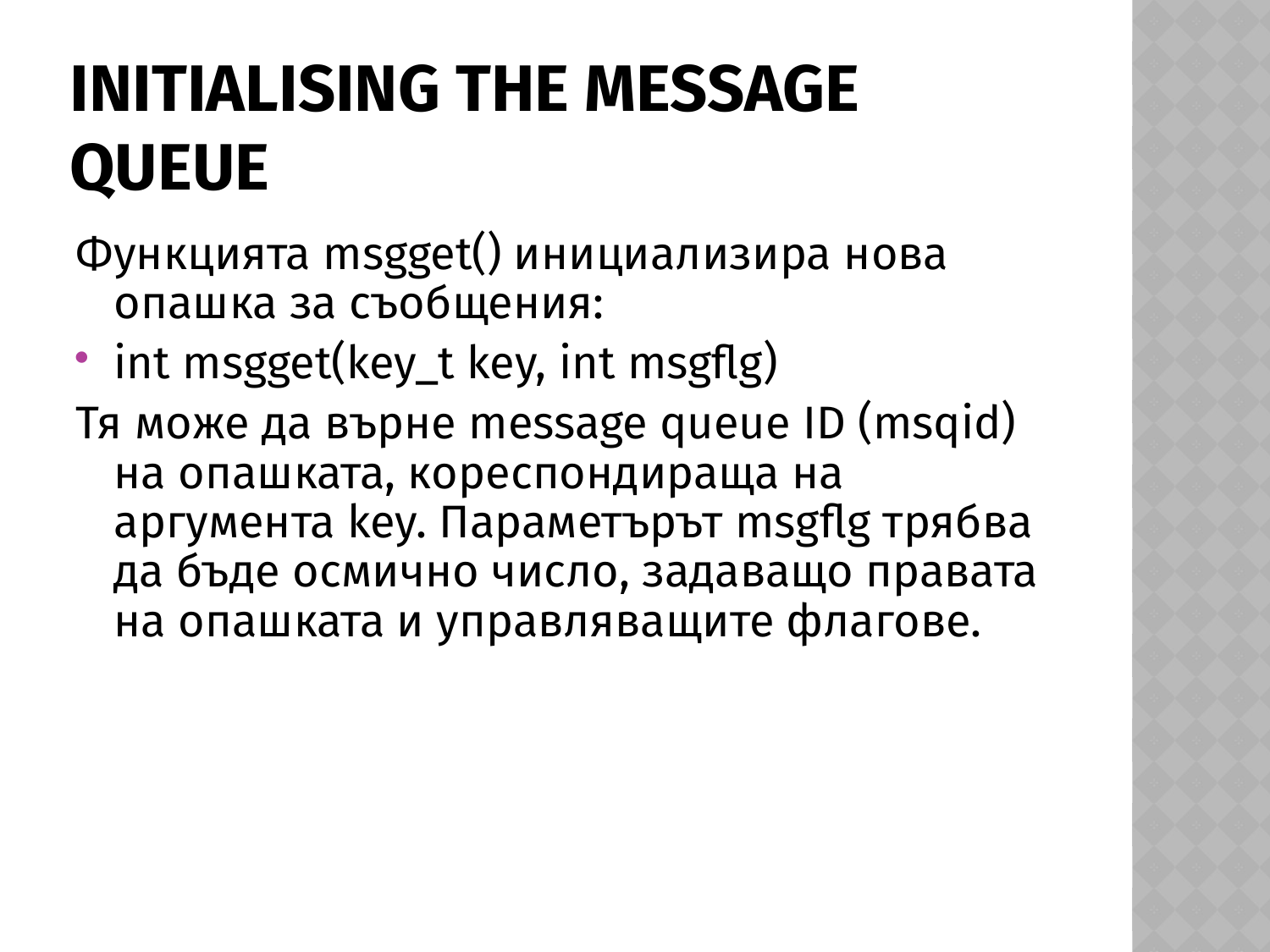

# Initialising the Message Queue
Функцията msgget() инициализира нова опашка за съобщения:
int msgget(key_t key, int msgflg)
Тя може да върне message queue ID (msqid) на опашката, кореспондираща на аргумента key. Параметърът msgflg трябва да бъде осмично число, задаващо правата на опашката и управляващите флагове.